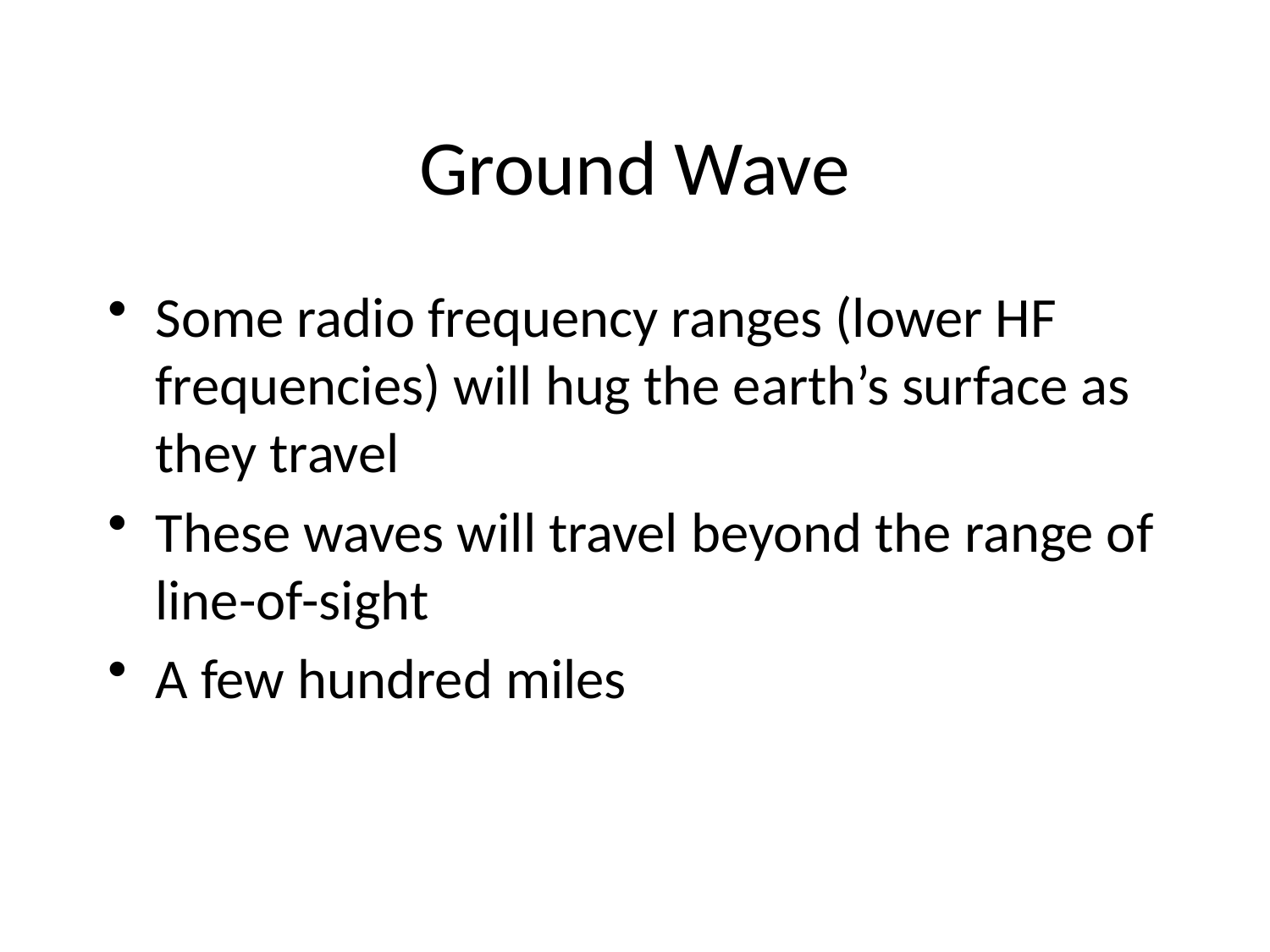

Ground Wave
Some radio frequency ranges (lower HF frequencies) will hug the earth’s surface as they travel
These waves will travel beyond the range of line-of-sight
A few hundred miles